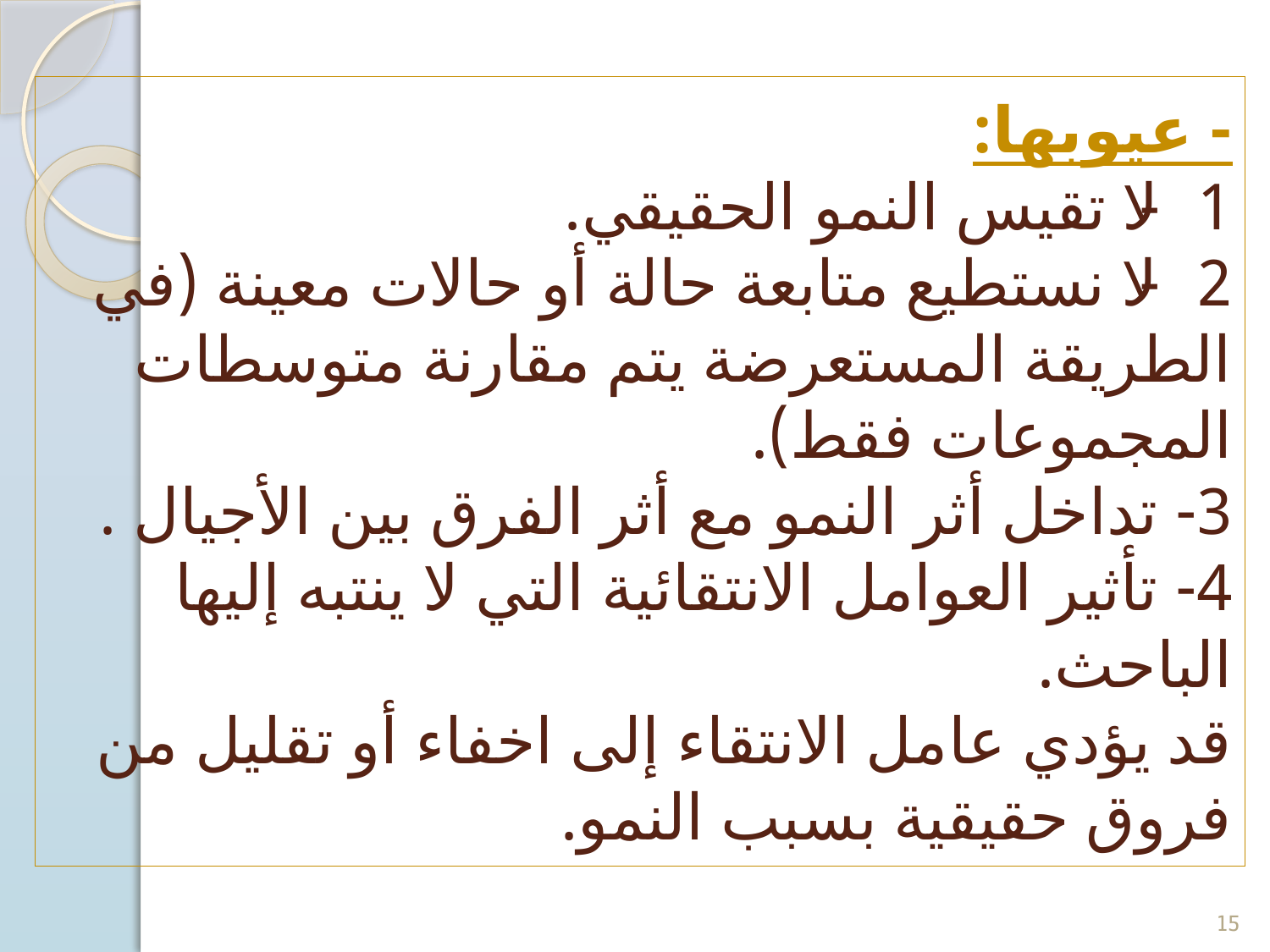

# - عيوبها: 1- لا تقيس النمو الحقيقي. 2- لا نستطيع متابعة حالة أو حالات معينة (في الطريقة المستعرضة يتم مقارنة متوسطات المجموعات فقط). 3- تداخل أثر النمو مع أثر الفرق بين الأجيال . 4- تأثير العوامل الانتقائية التي لا ينتبه إليها الباحث. قد يؤدي عامل الانتقاء إلى اخفاء أو تقليل من فروق حقيقية بسبب النمو.
15